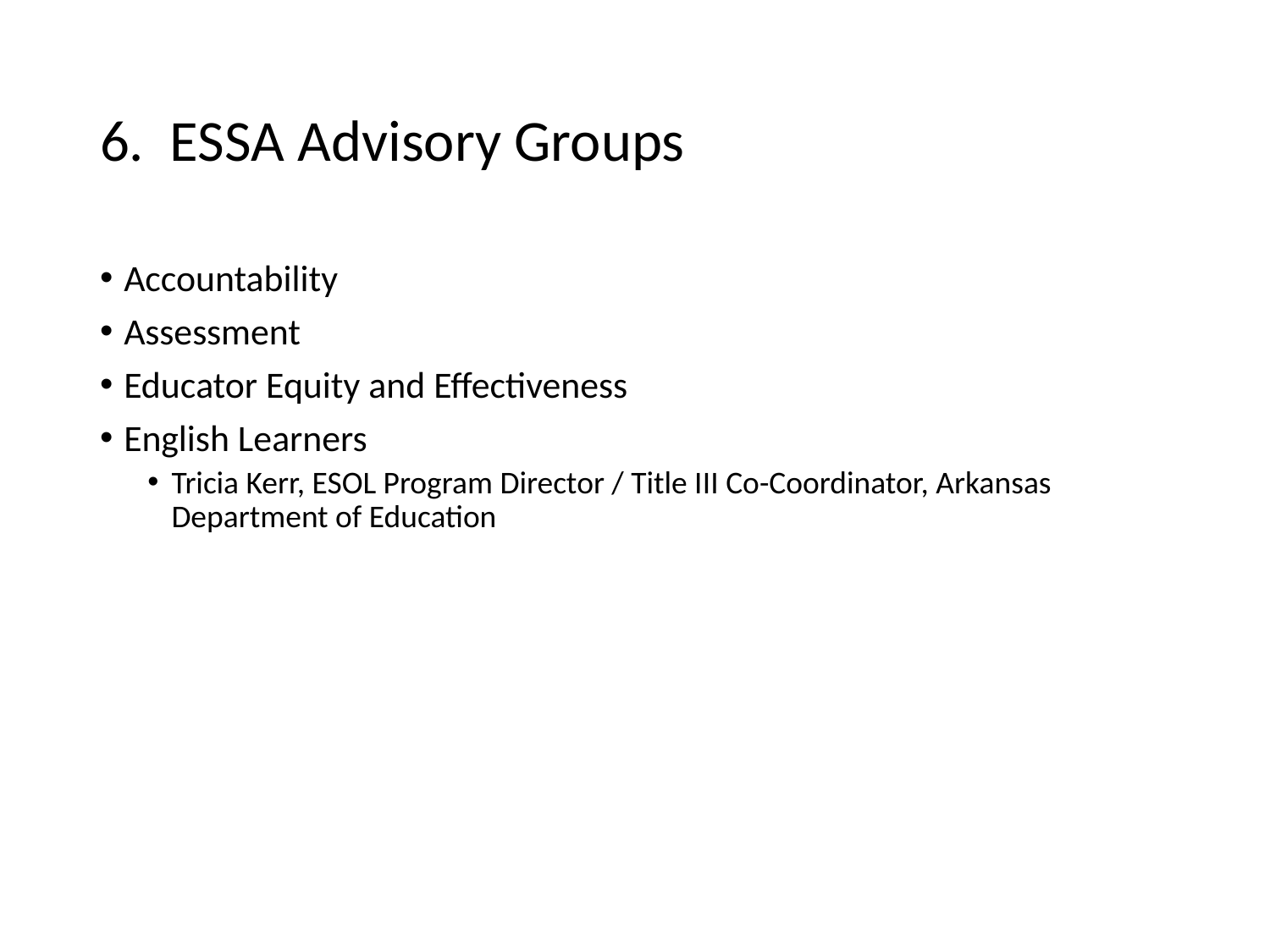

# 6.  ESSA Advisory Groups
Accountability
Assessment
Educator Equity and Effectiveness
English Learners
Tricia Kerr, ESOL Program Director / Title III Co-Coordinator, Arkansas Department of Education